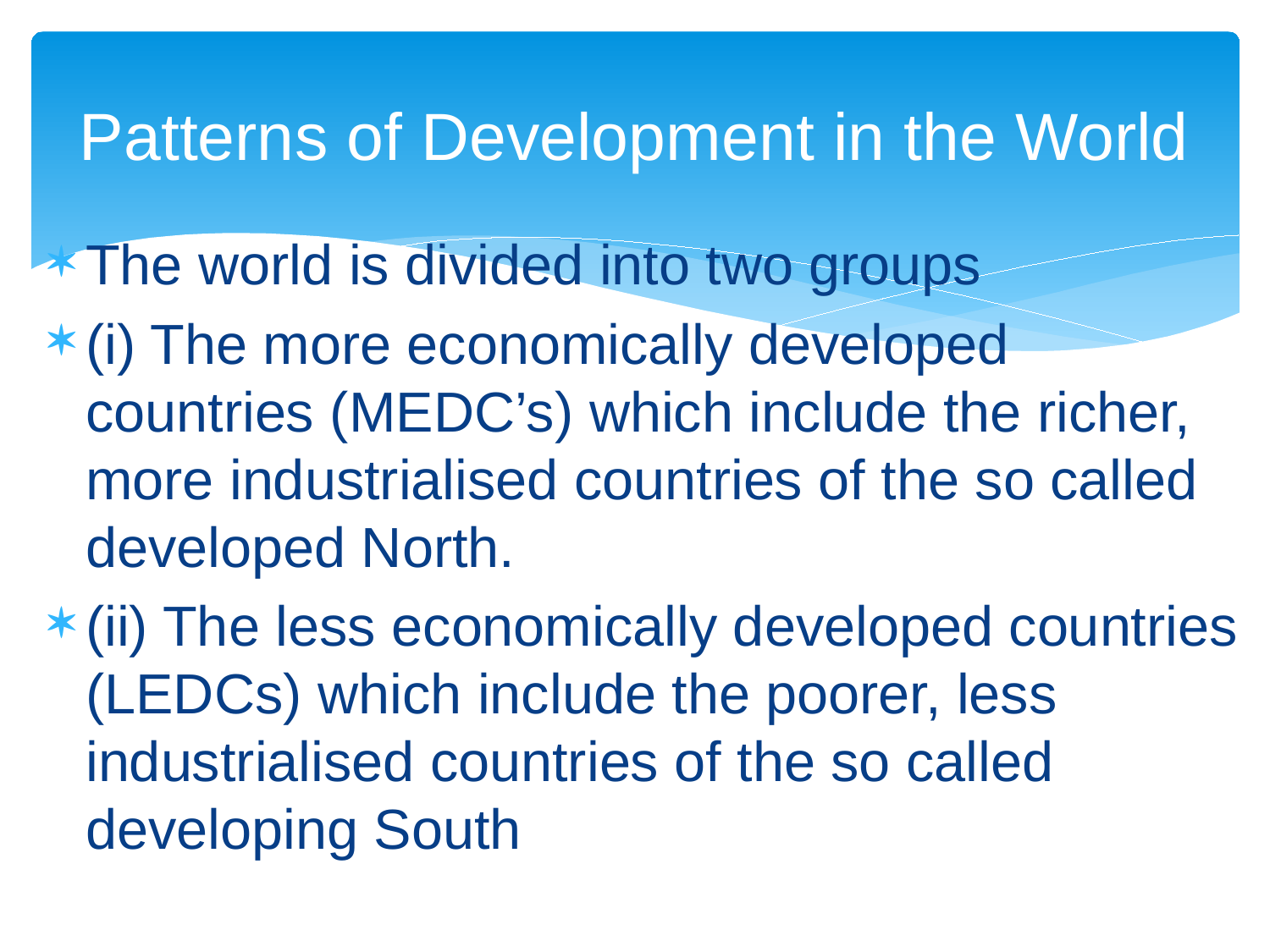

# Patterns of Development in the World
The world is divided into two groups
(i) The more economically developed countries (MEDC’s) which include the richer, more industrialised countries of the so called developed North.
(ii) The less economically developed countries (LEDCs) which include the poorer, less industrialised countries of the so called developing South